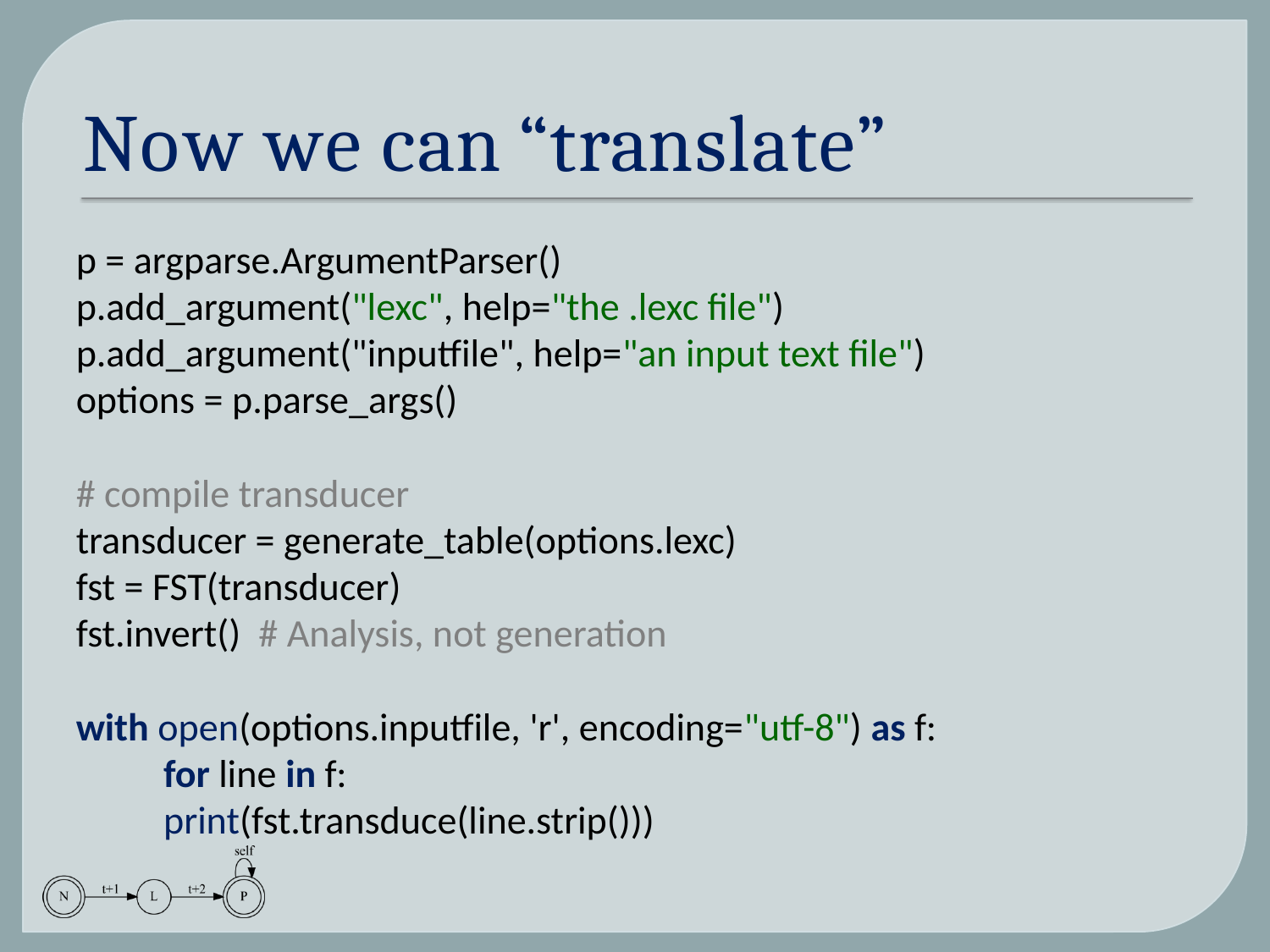

# Now we can “translate”
p = argparse.ArgumentParser()
p.add_argument("lexc", help="the .lexc file")
p.add_argument("inputfile", help="an input text file")
options = p.parse_args()

# compile transducer
transducer = generate_table(options.lexc)
fst = FST(transducer)
fst.invert()  # Analysis, not generation

with open(options.inputfile, 'r', encoding="utf-8") as f:
	for line in f:
		print(fst.transduce(line.strip()))